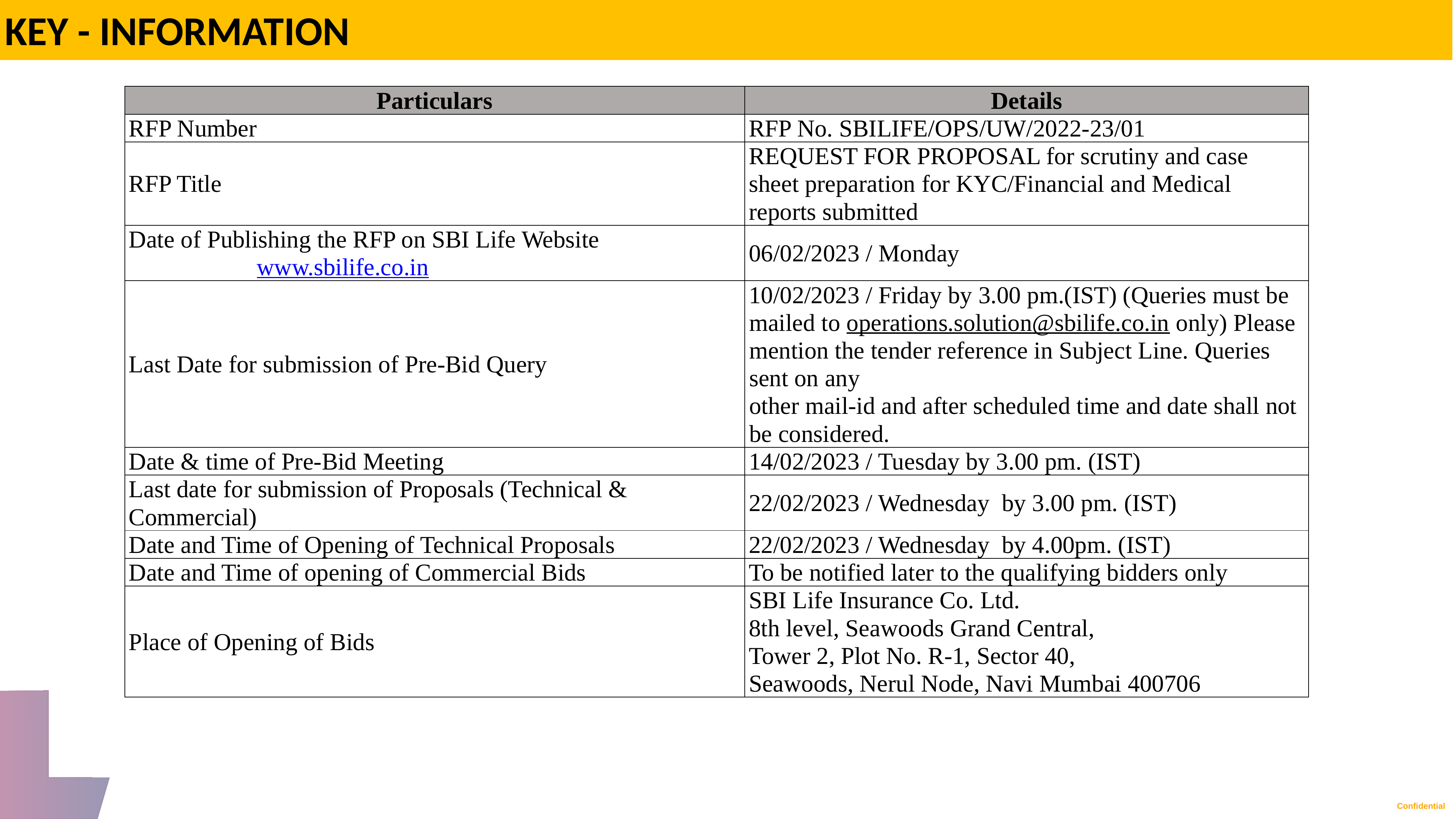

KEY - INFORMATION
| Particulars | Details |
| --- | --- |
| RFP Number | RFP No. SBILIFE/OPS/UW/2022-23/01 |
| RFP Title | REQUEST FOR PROPOSAL for scrutiny and case sheet preparation for KYC/Financial and Medical reports submitted |
| Date of Publishing the RFP on SBI Life Website www.sbilife.co.in | 06/02/2023 / Monday |
| Last Date for submission of Pre-Bid Query | 10/02/2023 / Friday by 3.00 pm.(IST) (Queries must be mailed to operations.solution@sbilife.co.in only) Please mention the tender reference in Subject Line. Queries sent on any other mail-id and after scheduled time and date shall not be considered. |
| Date & time of Pre-Bid Meeting | 14/02/2023 / Tuesday by 3.00 pm. (IST) |
| Last date for submission of Proposals (Technical & Commercial) | 22/02/2023 / Wednesday by 3.00 pm. (IST) |
| Date and Time of Opening of Technical Proposals | 22/02/2023 / Wednesday by 4.00pm. (IST) |
| Date and Time of opening of Commercial Bids | To be notified later to the qualifying bidders only |
| Place of Opening of Bids | SBI Life Insurance Co. Ltd. 8th level, Seawoods Grand Central, Tower 2, Plot No. R-1, Sector 40, Seawoods, Nerul Node, Navi Mumbai 400706 |